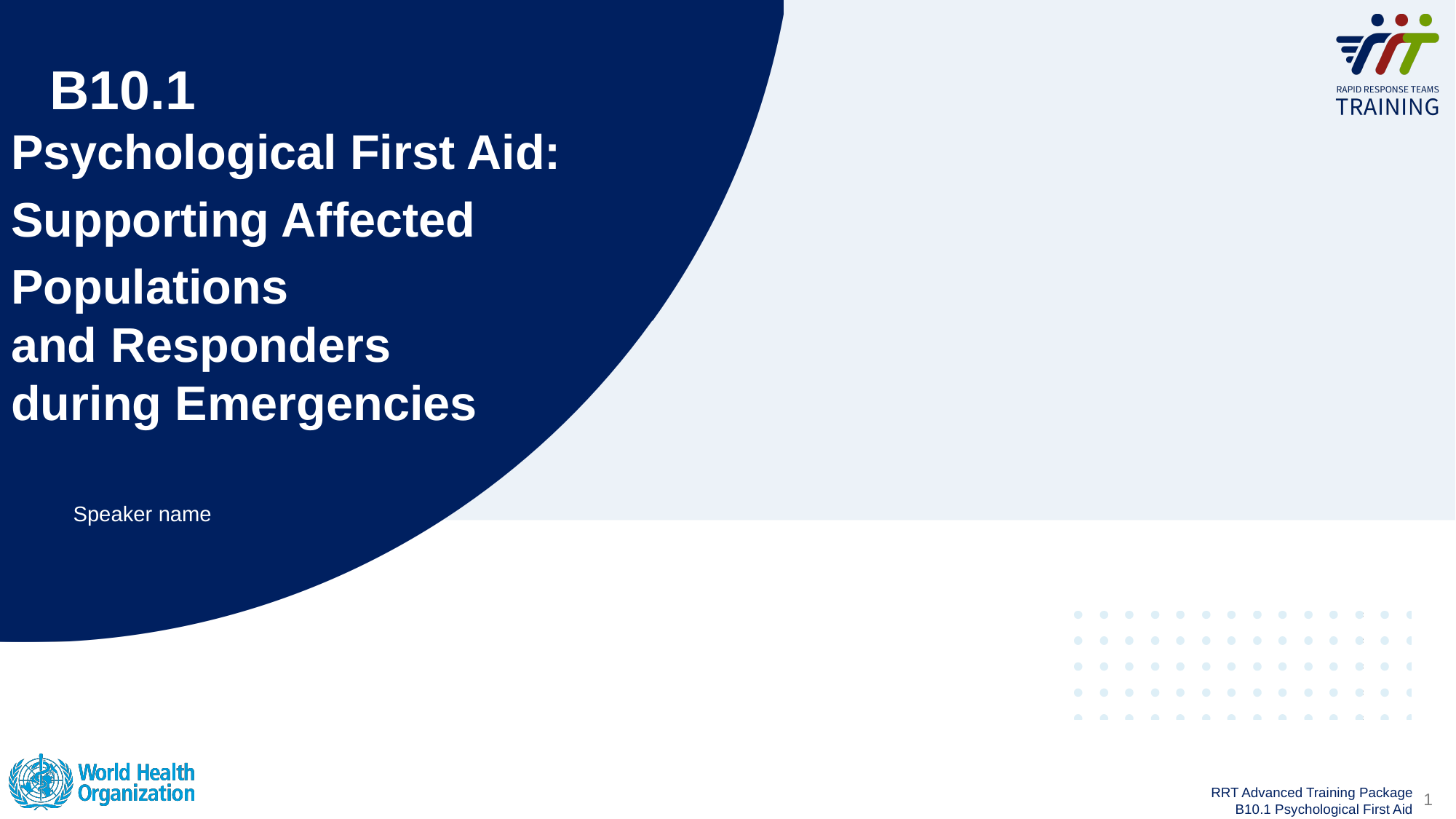

B10.1
Psychological First Aid:
Supporting Affected
Populations
and Responders
during Emergencies
Speaker name